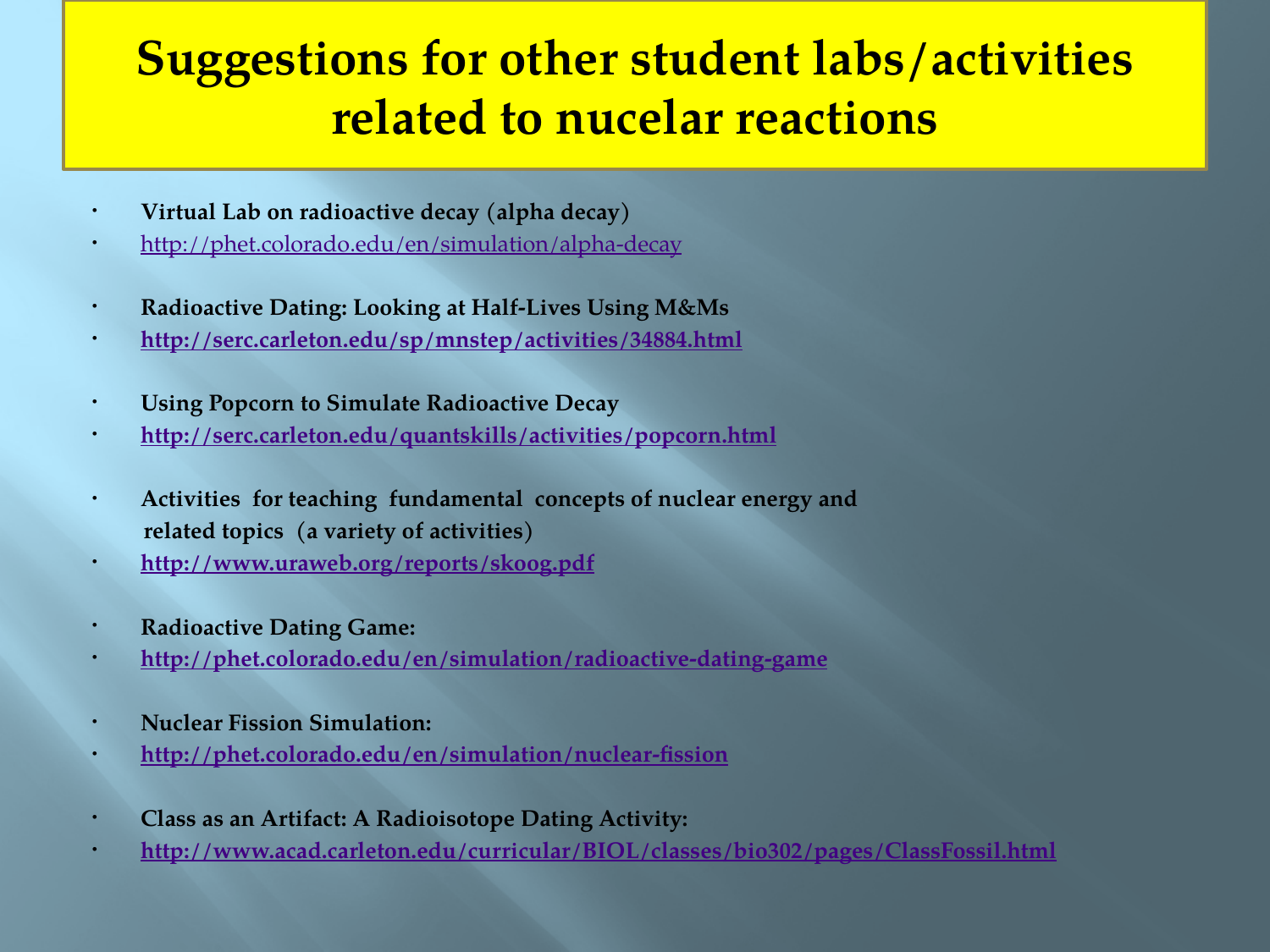

# Suggestions for other student labs/activities related to nucelar reactions
Virtual Lab on radioactive decay (alpha decay)
http://phet.colorado.edu/en/simulation/alpha-decay

Radioactive Dating: Looking at Half-Lives Using M&Ms
http://serc.carleton.edu/sp/mnstep/activities/34884.html

Using Popcorn to Simulate Radioactive Decay
http://serc.carleton.edu/quantskills/activities/popcorn.html

Activities  for teaching  fundamental  concepts of nuclear energy and
         related topics  (a variety of activities)
http://www.uraweb.org/reports/skoog.pdf

Radioactive Dating Game:
http://phet.colorado.edu/en/simulation/radioactive-dating-game

Nuclear Fission Simulation:
http://phet.colorado.edu/en/simulation/nuclear-fission

Class as an Artifact: A Radioisotope Dating Activity:
http://www.acad.carleton.edu/curricular/BIOL/classes/bio302/pages/ClassFossil.html